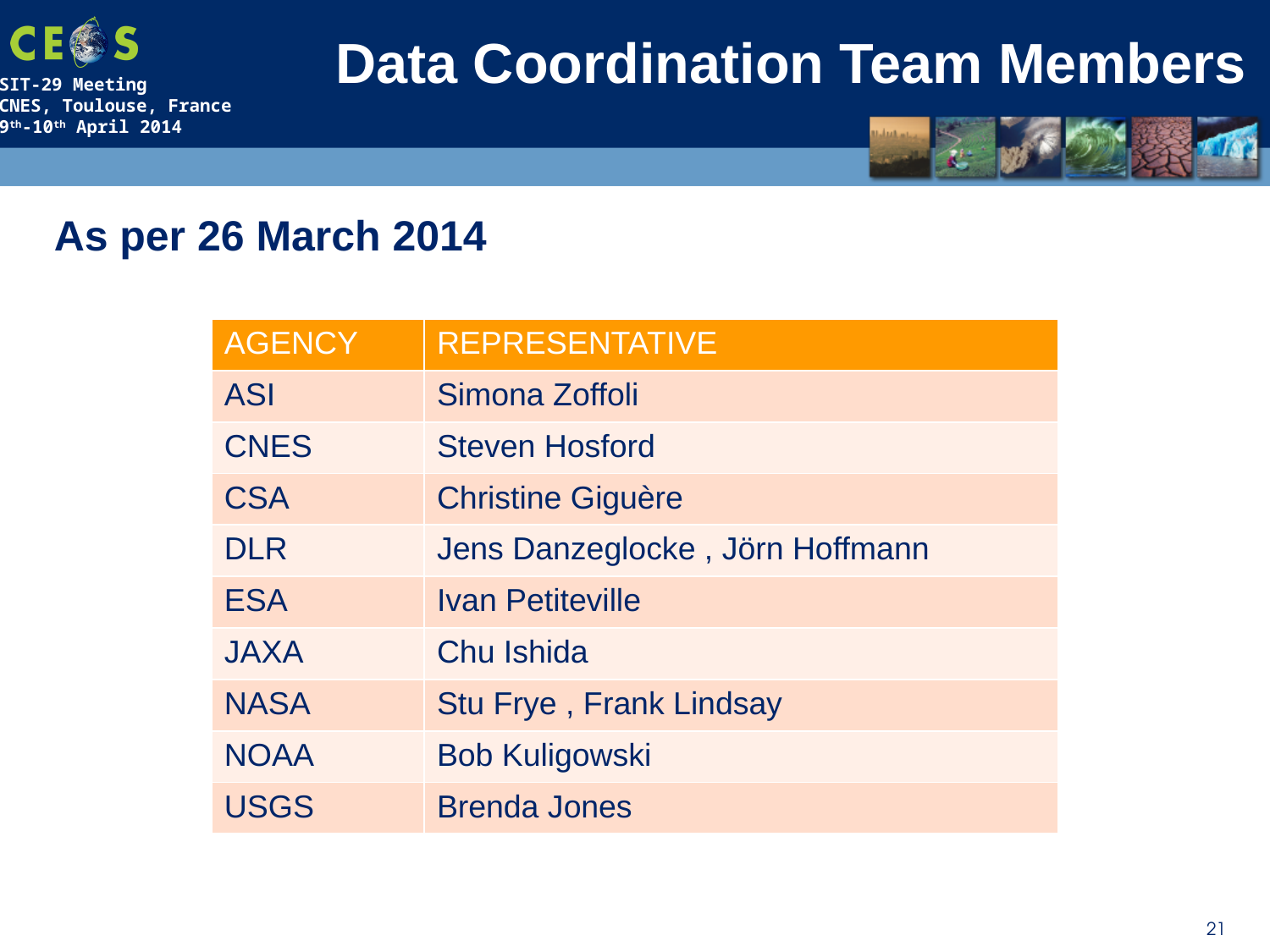

# Data Coordination Team Members
As per 26 March 2014
| AGENCY | REPRESENTATIVE |
| --- | --- |
| ASI | Simona Zoffoli |
| CNES | Steven Hosford |
| CSA | Christine Giguère |
| DLR | Jens Danzeglocke , Jörn Hoffmann |
| ESA | Ivan Petiteville |
| JAXA | Chu Ishida |
| NASA | Stu Frye , Frank Lindsay |
| NOAA | Bob Kuligowski |
| USGS | Brenda Jones |